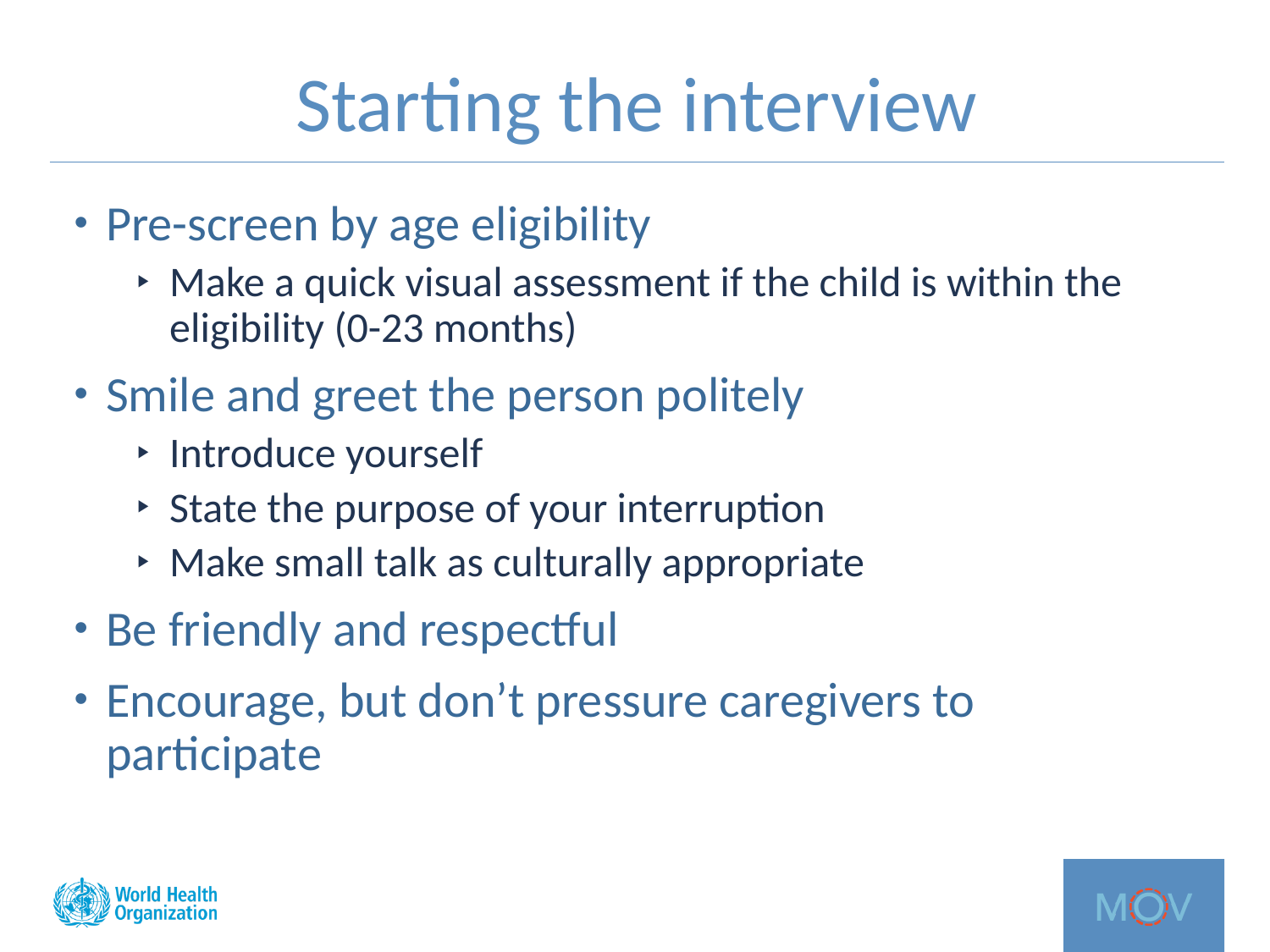

# Starting the interview
Pre-screen by age eligibility
Make a quick visual assessment if the child is within the eligibility (0-23 months)
Smile and greet the person politely
Introduce yourself
State the purpose of your interruption
Make small talk as culturally appropriate
Be friendly and respectful
Encourage, but don’t pressure caregivers to participate